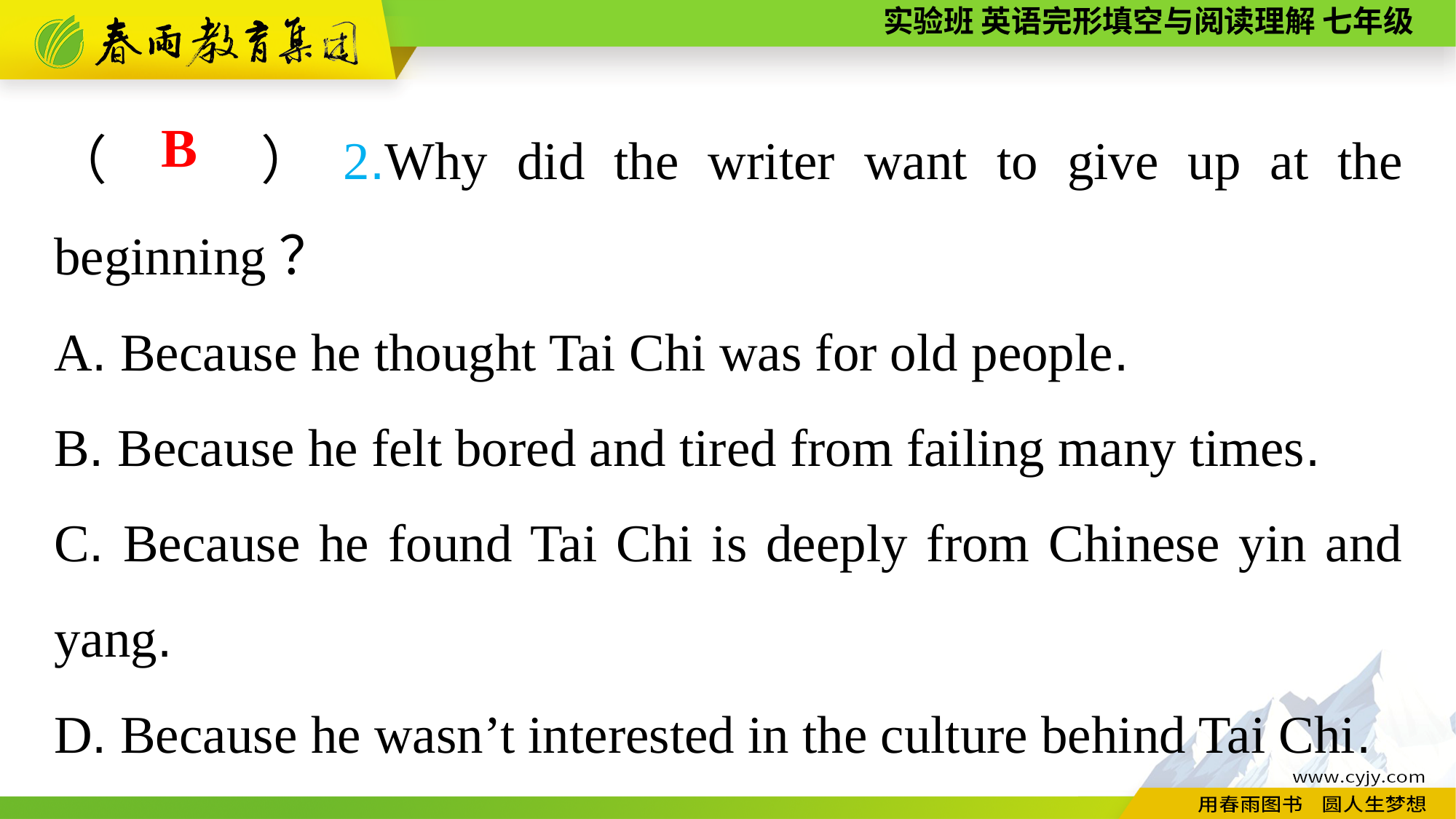

（　　）2.Why did the writer want to give up at the beginning？
A. Because he thought Tai Chi was for old people.
B. Because he felt bored and tired from failing many times.
C. Because he found Tai Chi is deeply from Chinese yin and yang.
D. Because he wasn’t interested in the culture behind Tai Chi.
B